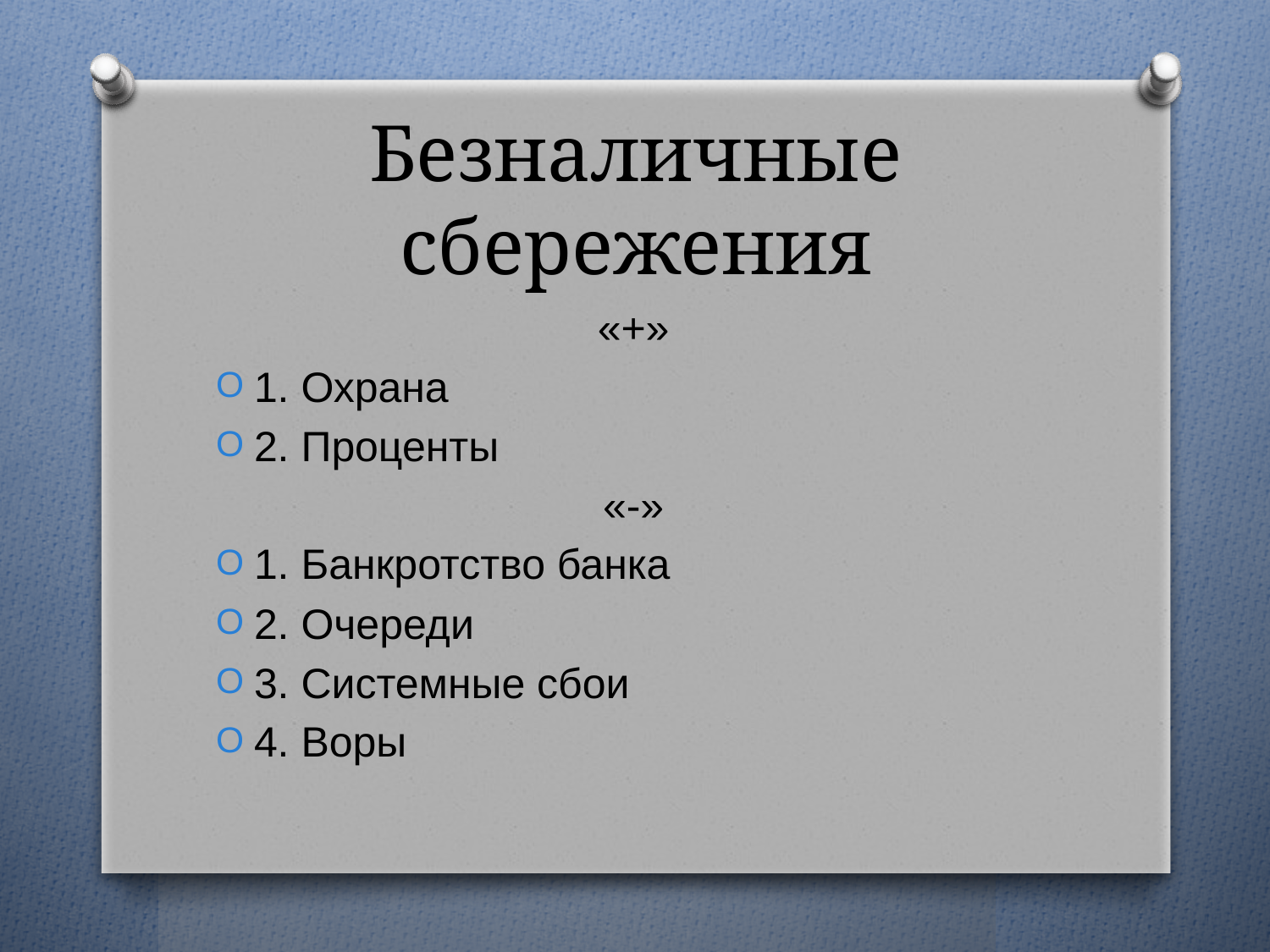

# Безналичные сбережения
«+»
1. Охрана
2. Проценты
«-»
1. Банкротство банка
2. Очереди
3. Системные сбои
4. Воры